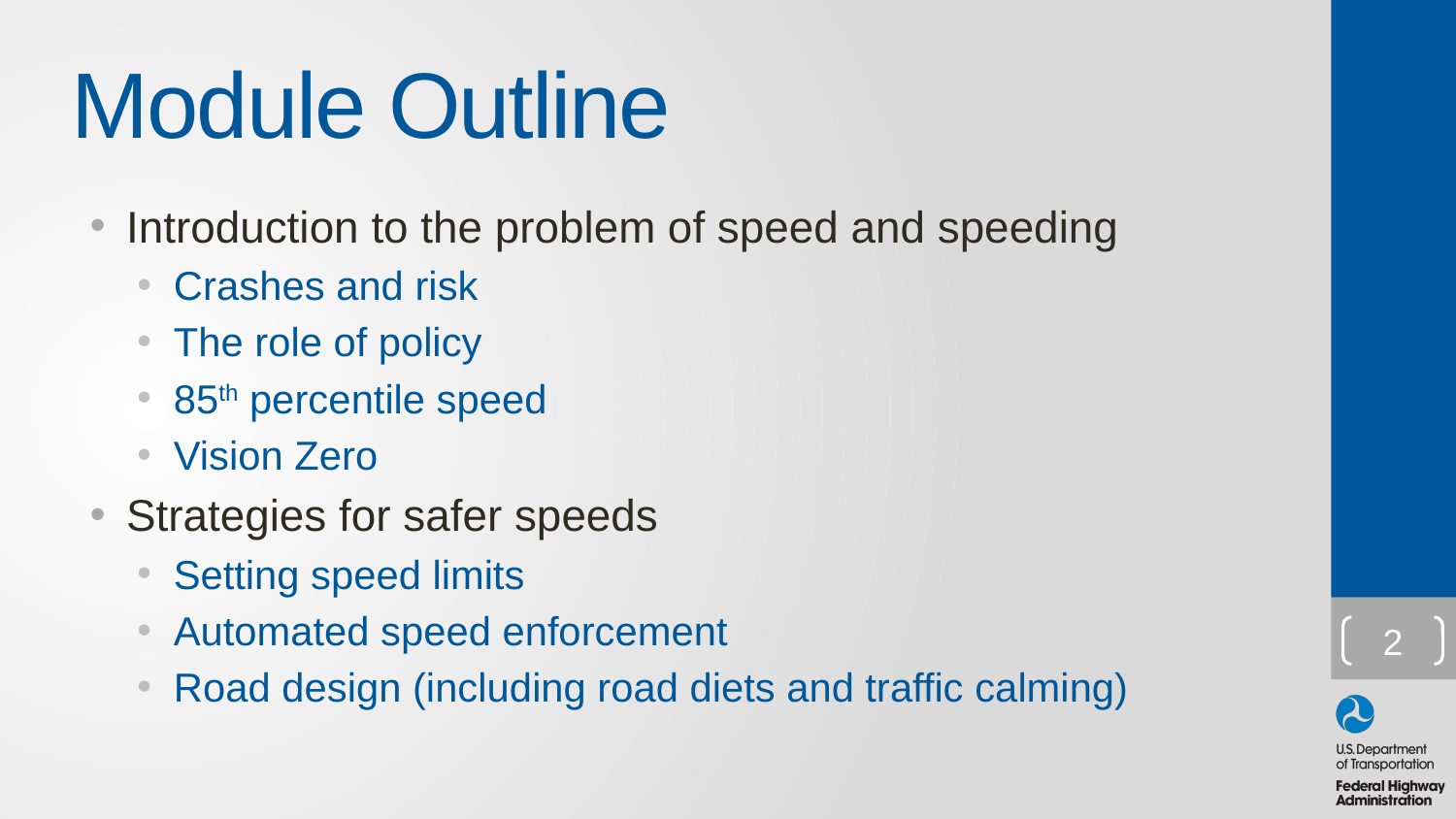

# Module Outline
Introduction to the problem of speed and speeding
Crashes and risk
The role of policy
85th percentile speed
Vision Zero
Strategies for safer speeds
Setting speed limits
Automated speed enforcement
Road design (including road diets and traffic calming)
2